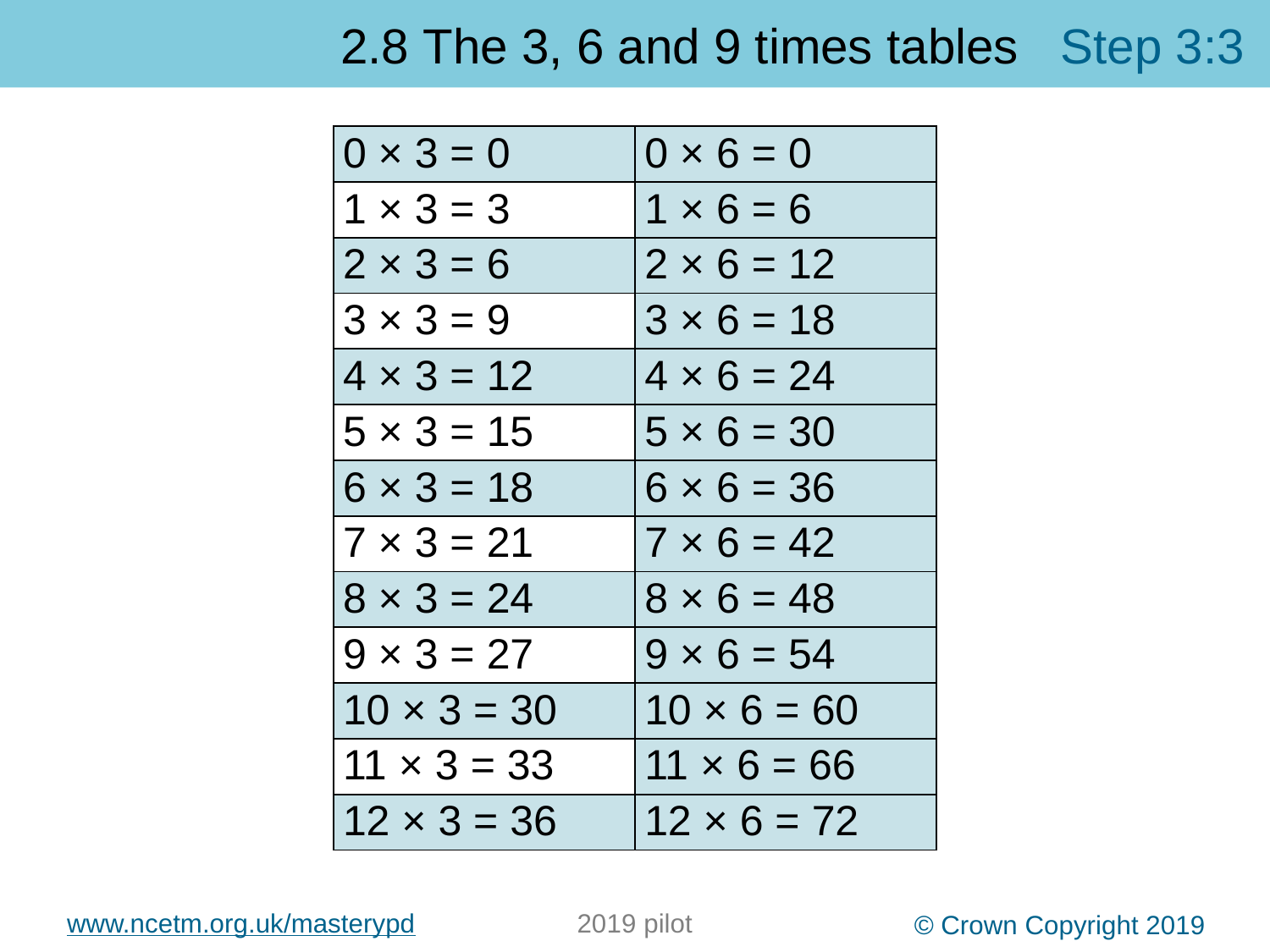

2.8 The 3, 6 and 9 times tables   Step 3:3
| 0 × 3 = 0 | 0 × 6 = 0 |
| --- | --- |
| 1 × 3 = 3 | 1 × 6 = 6 |
| 2 × 3 = 6 | 2 × 6 = 12 |
| 3 × 3 = 9 | 3 × 6 = 18 |
| 4 × 3 = 12 | 4 × 6 = 24 |
| 5 × 3 = 15 | 5 × 6 = 30 |
| 6 × 3 = 18 | 6 × 6 = 36 |
| 7 × 3 = 21 | 7 × 6 = 42 |
| 8 × 3 = 24 | 8 × 6 = 48 |
| 9 × 3 = 27 | 9 × 6 = 54 |
| 10 × 3 = 30 | 10 × 6 = 60 |
| 11 × 3 = 33 | 11 × 6 = 66 |
| 12 × 3 = 36 | 12 × 6 = 72 |